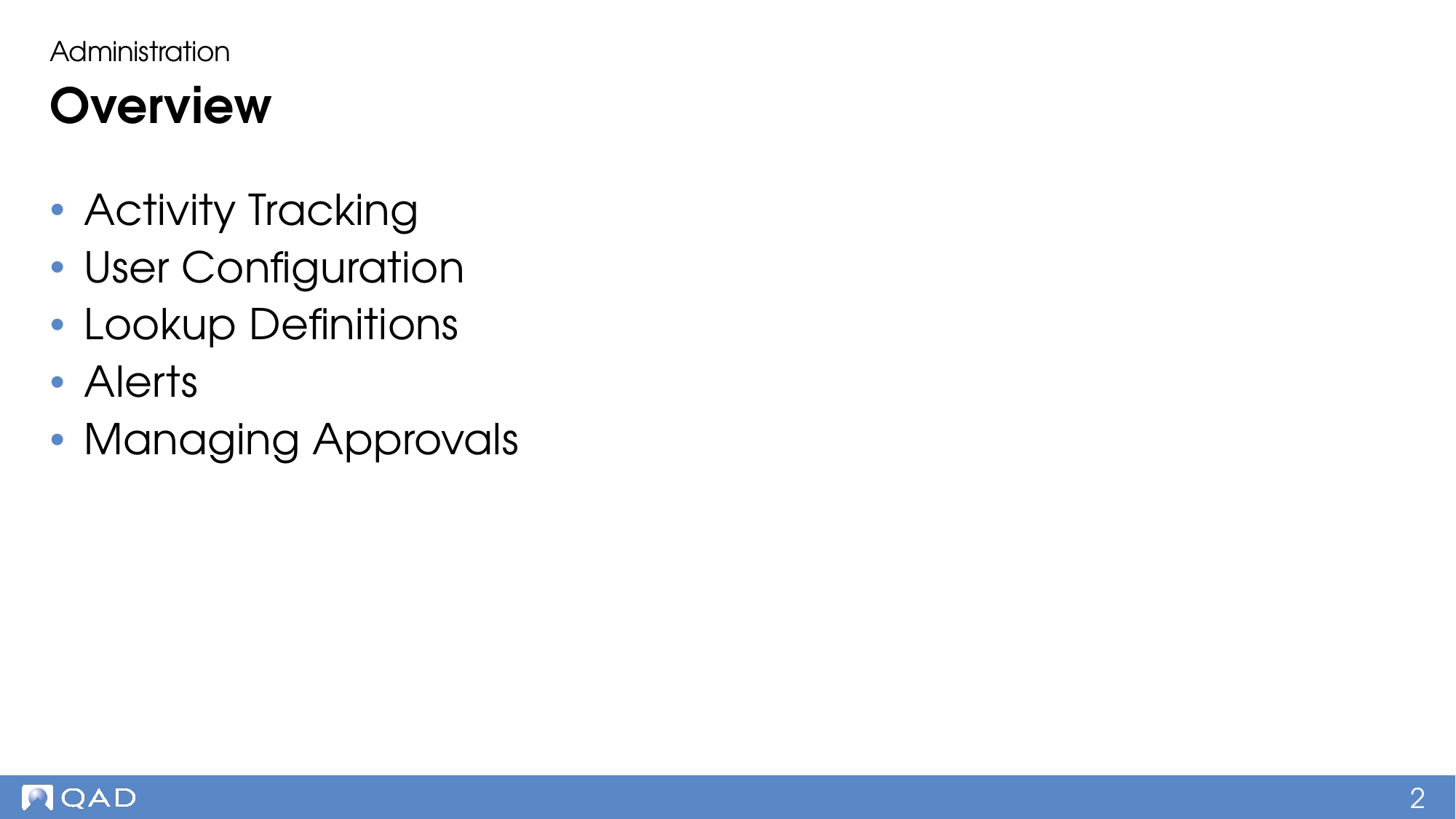

Administration
# Overview
Activity Tracking
User Configuration
Lookup Definitions
Alerts
Managing Approvals
2